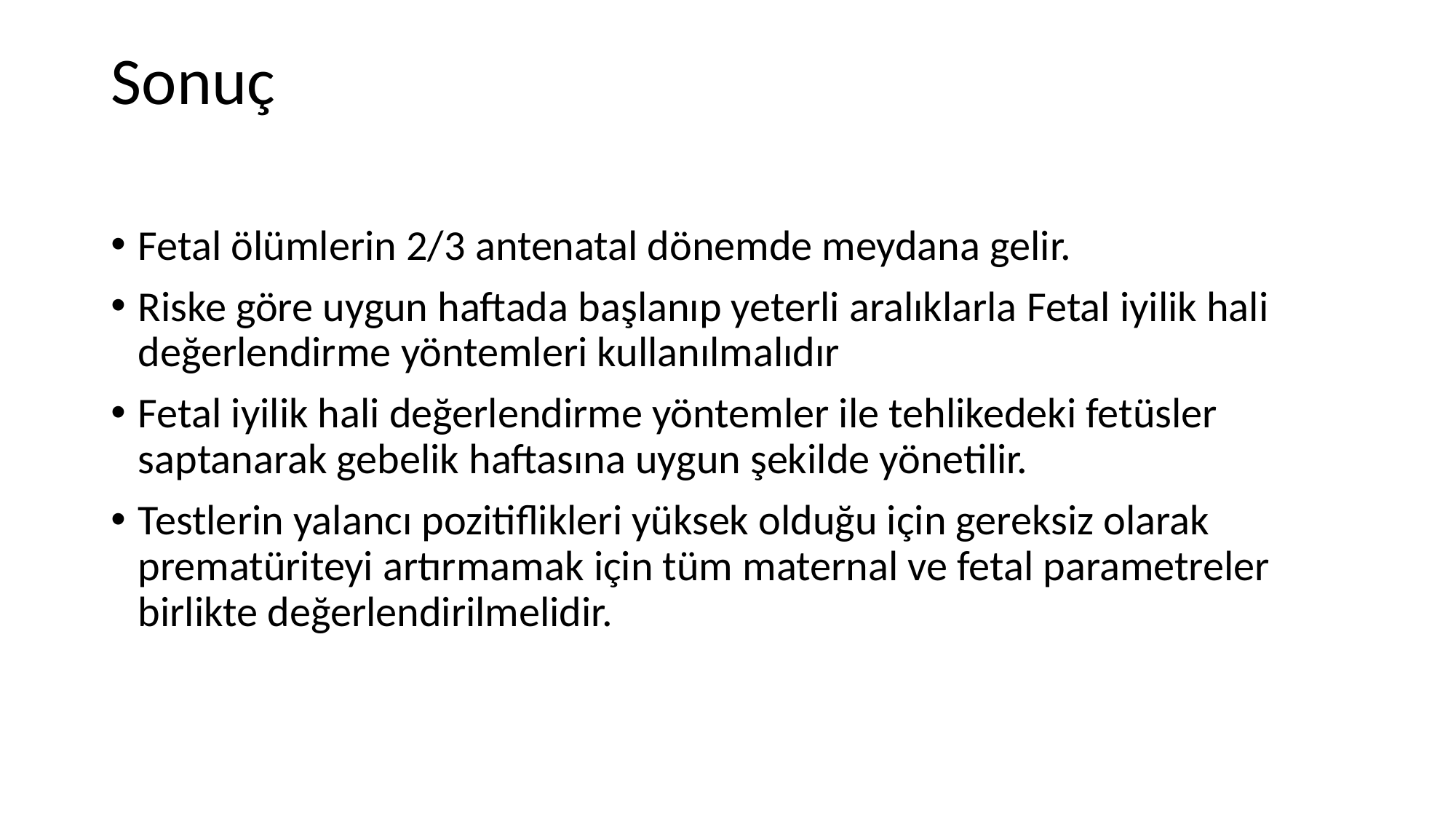

# Sonuç
Fetal ölümlerin 2/3 antenatal dönemde meydana gelir.
Riske göre uygun haftada başlanıp yeterli aralıklarla Fetal iyilik hali değerlendirme yöntemleri kullanılmalıdır
Fetal iyilik hali değerlendirme yöntemler ile tehlikedeki fetüsler saptanarak gebelik haftasına uygun şekilde yönetilir.
Testlerin yalancı pozitiflikleri yüksek olduğu için gereksiz olarak prematüriteyi artırmamak için tüm maternal ve fetal parametreler birlikte değerlendirilmelidir.